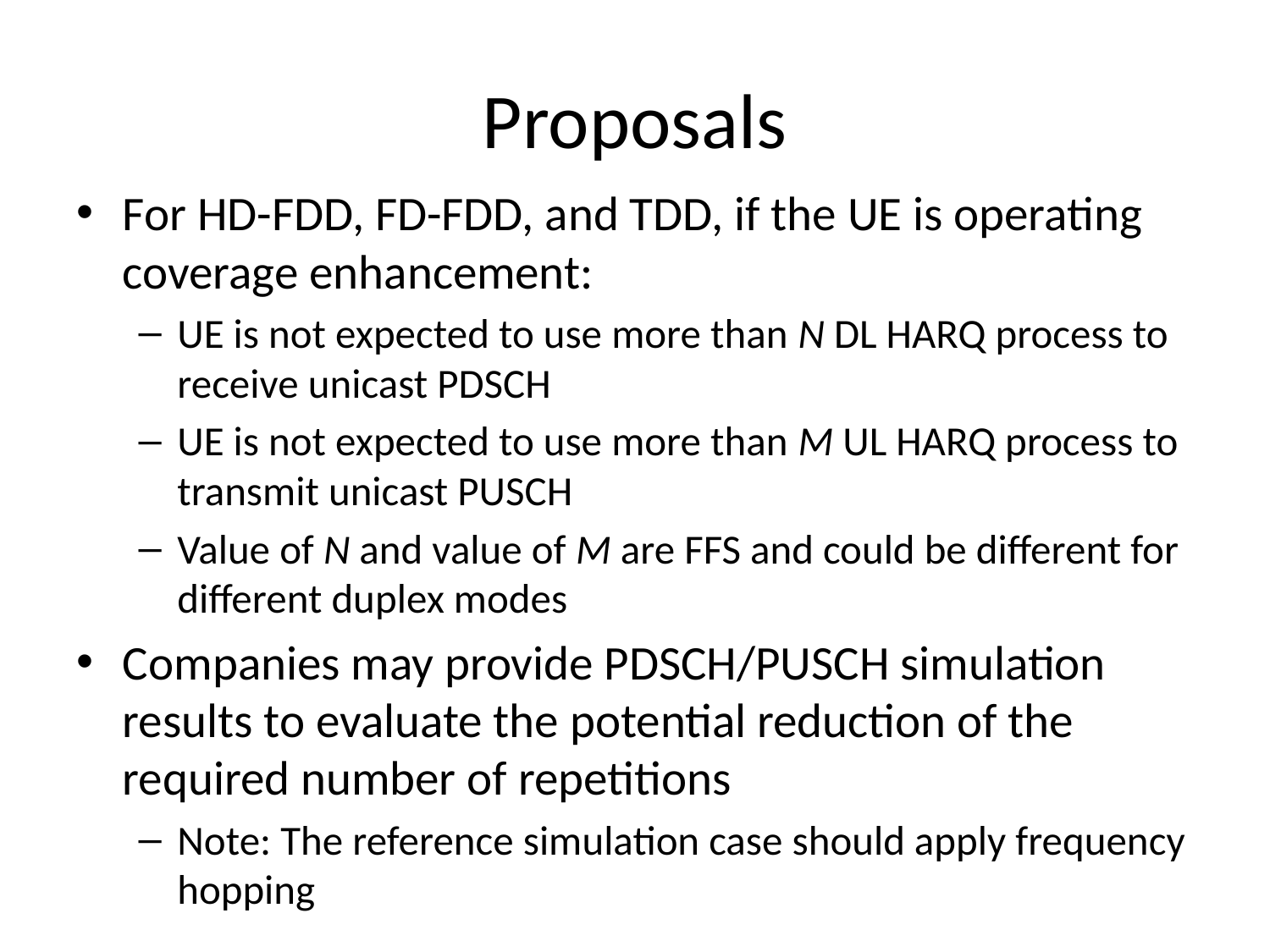

# Proposals
For HD-FDD, FD-FDD, and TDD, if the UE is operating coverage enhancement:
UE is not expected to use more than N DL HARQ process to receive unicast PDSCH
UE is not expected to use more than M UL HARQ process to transmit unicast PUSCH
Value of N and value of M are FFS and could be different for different duplex modes
Companies may provide PDSCH/PUSCH simulation results to evaluate the potential reduction of the required number of repetitions
Note: The reference simulation case should apply frequency hopping